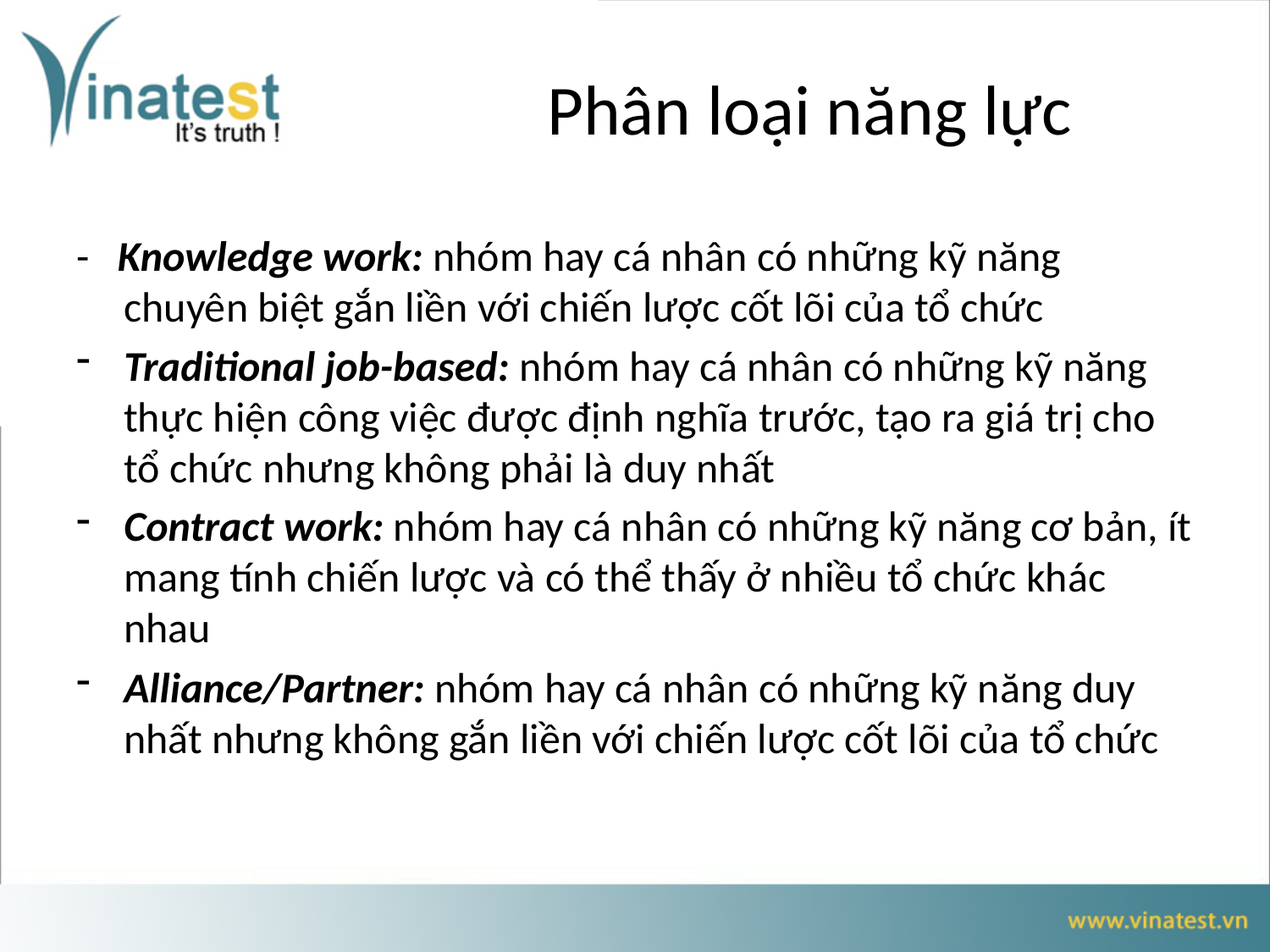

-   Knowledge work: nhóm hay cá nhân có những kỹ năng chuyên biệt gắn liền với chiến lược cốt lõi của tổ chức
Traditional job-based: nhóm hay cá nhân có những kỹ năng thực hiện công việc được định nghĩa trước, tạo ra giá trị cho tổ chức nhưng không phải là duy nhất
Contract work: nhóm hay cá nhân có những kỹ năng cơ bản, ít mang tính chiến lược và có thể thấy ở nhiều tổ chức khác nhau
Alliance/Partner: nhóm hay cá nhân có những kỹ năng duy nhất nhưng không gắn liền với chiến lược cốt lõi của tổ chức
Phân loại năng lực